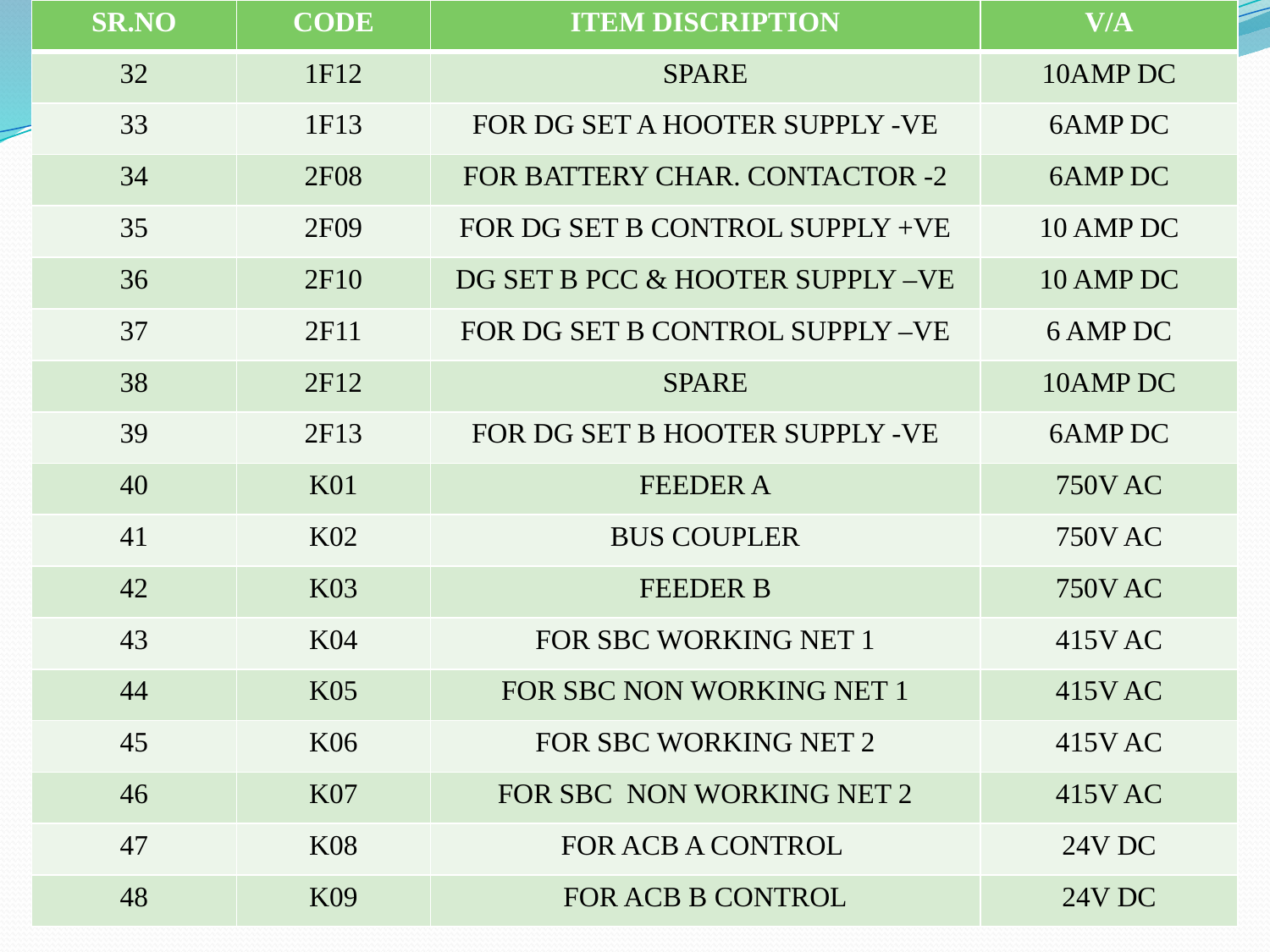

| SR.NO | CODE | ITEM DISCRIPTION | V/A |
| --- | --- | --- | --- |
| 32 | 1F12 | SPARE | 10AMP DC |
| 33 | 1F13 | FOR DG SET A HOOTER SUPPLY -VE | 6AMP DC |
| 34 | 2F08 | FOR BATTERY CHAR. CONTACTOR -2 | 6AMP DC |
| 35 | 2F09 | FOR DG SET B CONTROL SUPPLY +VE | 10 AMP DC |
| 36 | 2F10 | DG SET B PCC & HOOTER SUPPLY –VE | 10 AMP DC |
| 37 | 2F11 | FOR DG SET B CONTROL SUPPLY –VE | 6 AMP DC |
| 38 | 2F12 | SPARE | 10AMP DC |
| 39 | 2F13 | FOR DG SET B HOOTER SUPPLY -VE | 6AMP DC |
| 40 | K01 | FEEDER A | 750V AC |
| 41 | K02 | BUS COUPLER | 750V AC |
| 42 | K03 | FEEDER B | 750V AC |
| 43 | K04 | FOR SBC WORKING NET 1 | 415V AC |
| 44 | K05 | FOR SBC NON WORKING NET 1 | 415V AC |
| 45 | K06 | FOR SBC WORKING NET 2 | 415V AC |
| 46 | K07 | FOR SBC NON WORKING NET 2 | 415V AC |
| 47 | K08 | FOR ACB A CONTROL | 24V DC |
| 48 | K09 | FOR ACB B CONTROL | 24V DC |
#